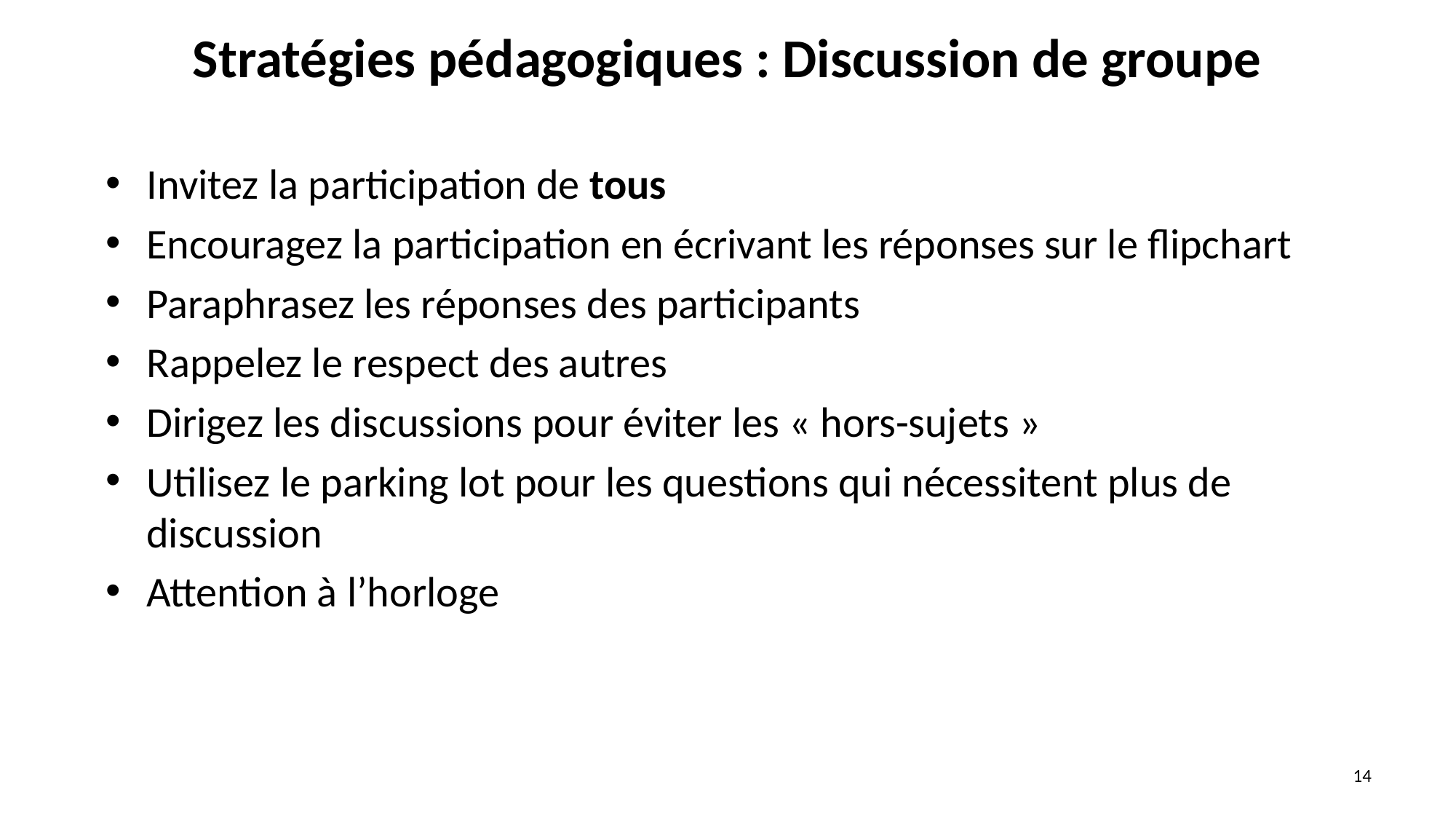

# Stratégies pédagogiques : Discussion de groupe
Invitez la participation de tous
Encouragez la participation en écrivant les réponses sur le flipchart
Paraphrasez les réponses des participants
Rappelez le respect des autres
Dirigez les discussions pour éviter les « hors-sujets »
Utilisez le parking lot pour les questions qui nécessitent plus de discussion
Attention à l’horloge

14